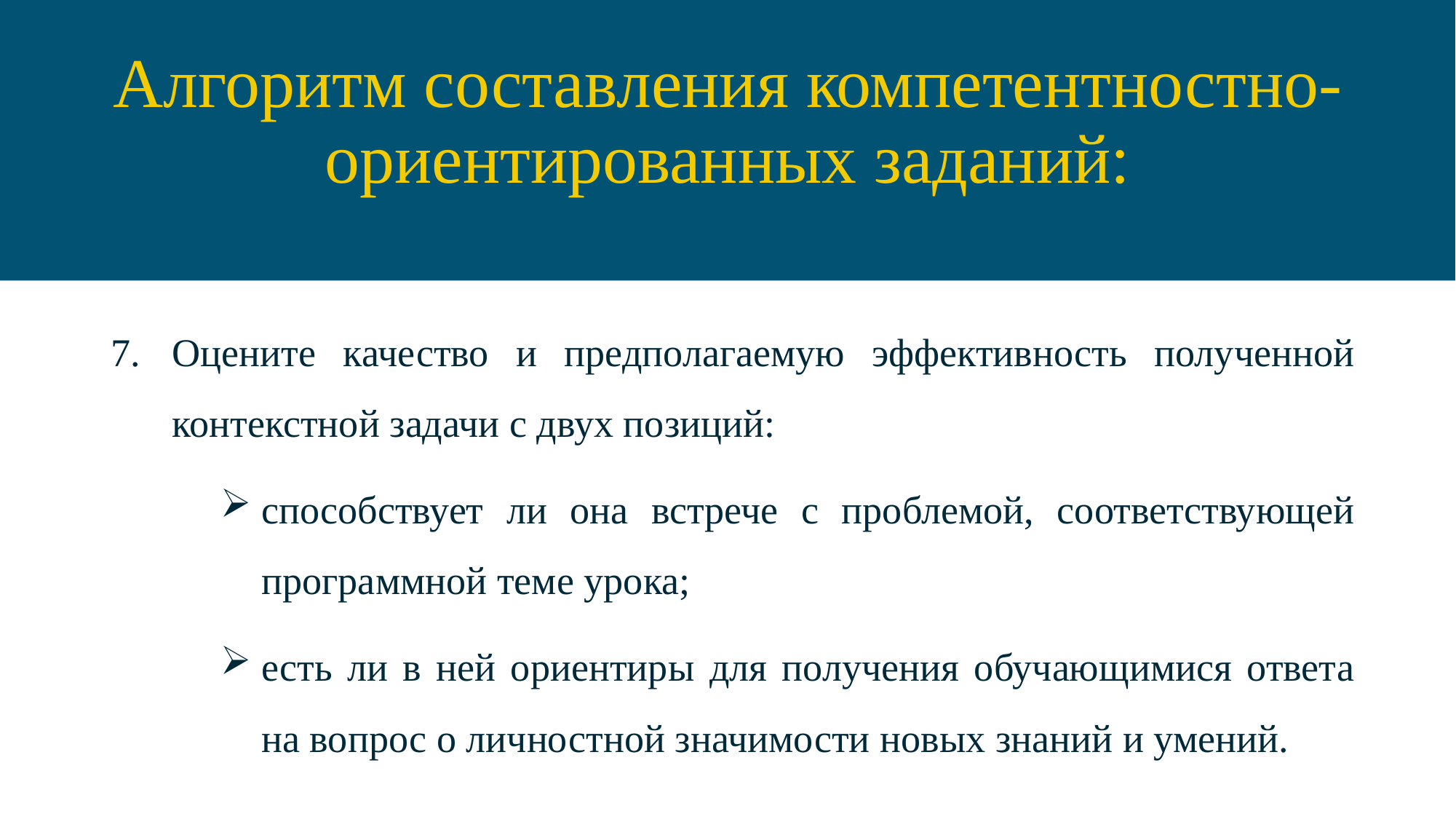

# Алгоритм составления компетентностно-ориентированных заданий:
Оцените качество и предполагаемую эффективность полученной контекстной задачи с двух позиций:
способствует ли она встрече с проблемой, соответствующей программной теме урока;
есть ли в ней ориентиры для получения обучающимися ответа на вопрос о личностной значимости новых знаний и умений.